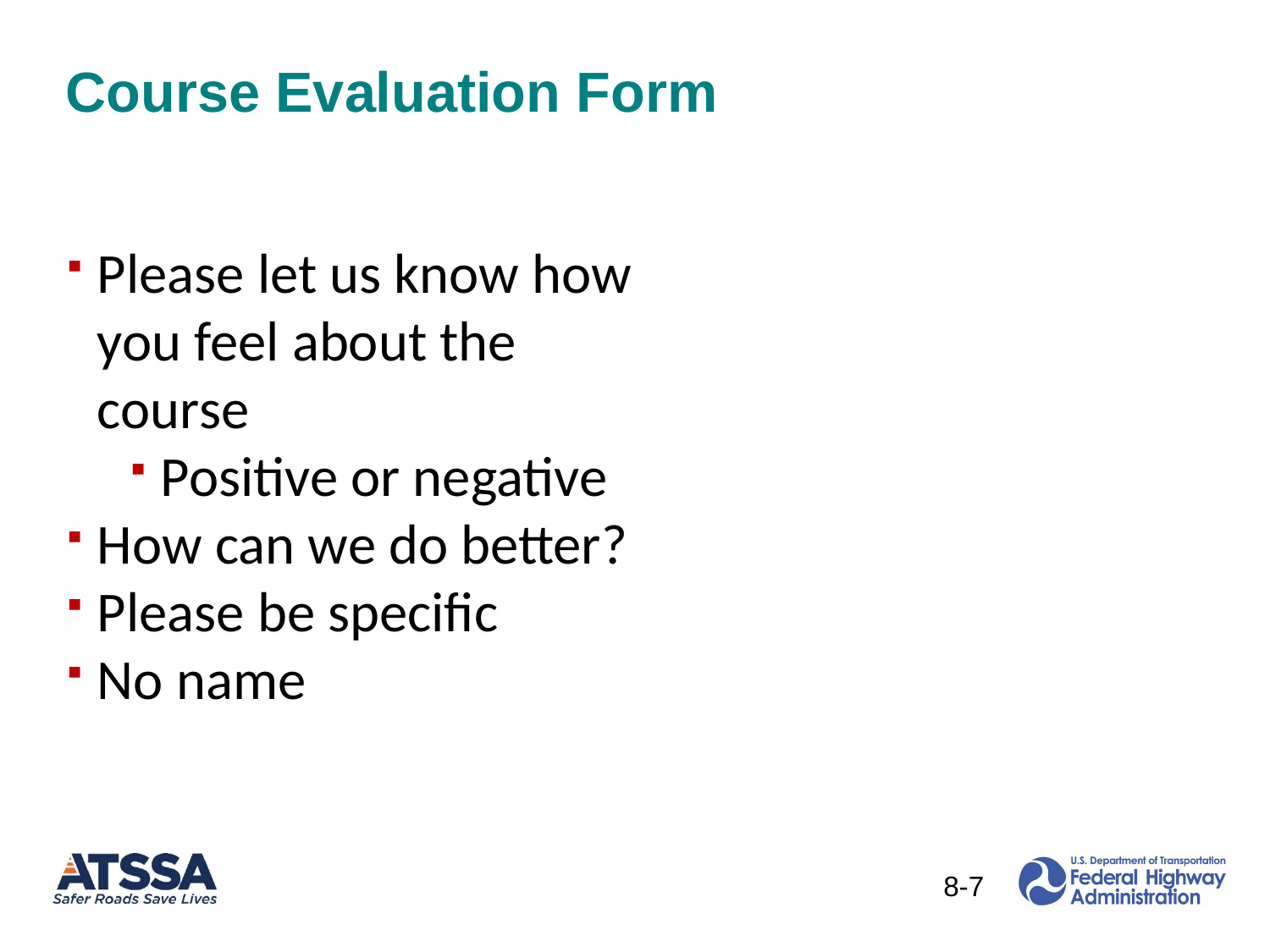

# Course Evaluation Form
Please let us know how you feel about the course
Positive or negative
How can we do better?
Please be specific
No name